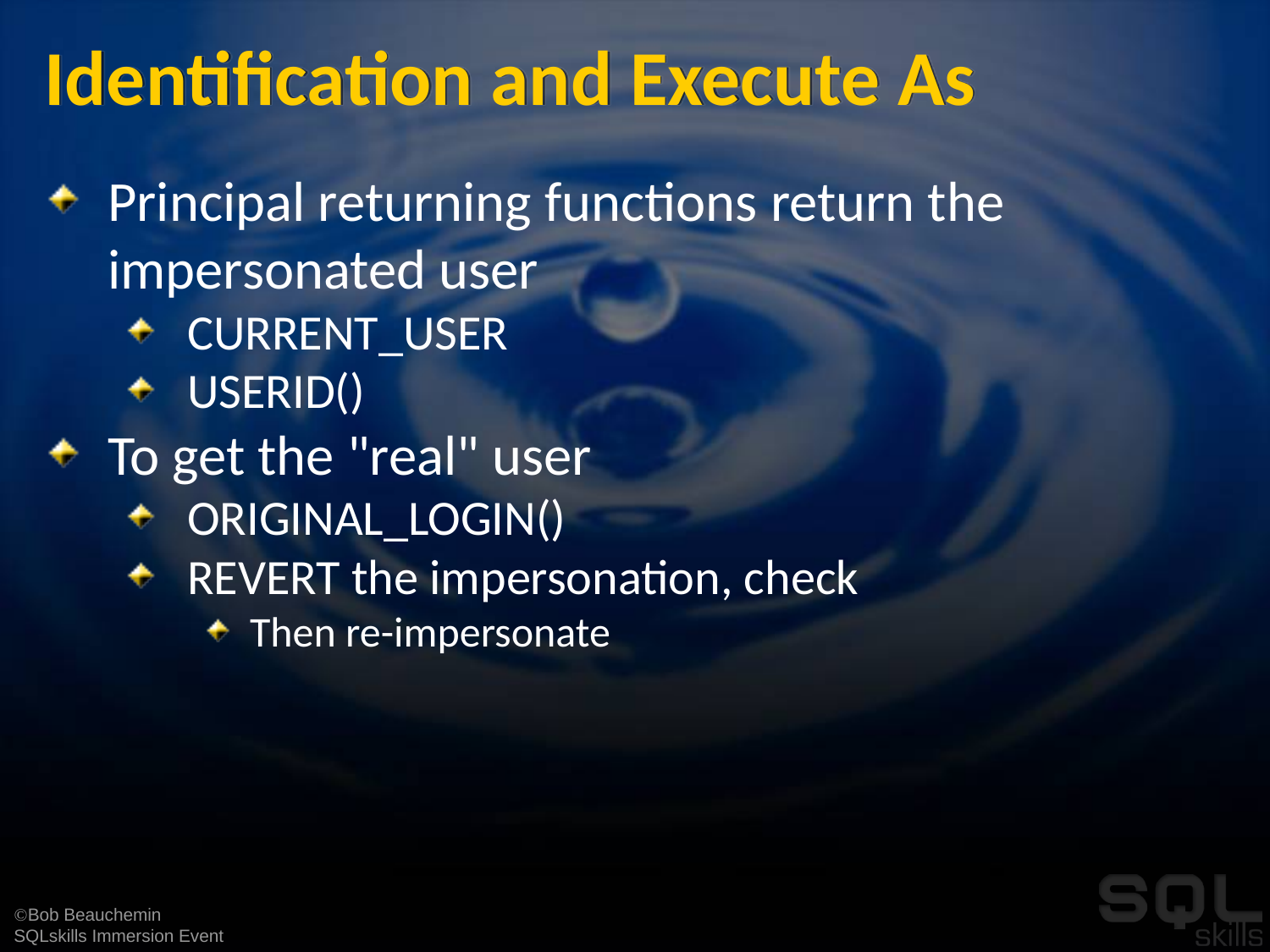

# Identification and Execute As
Principal returning functions return the impersonated user
CURRENT_USER
USERID()
To get the "real" user
ORIGINAL_LOGIN()
REVERT the impersonation, check
Then re-impersonate